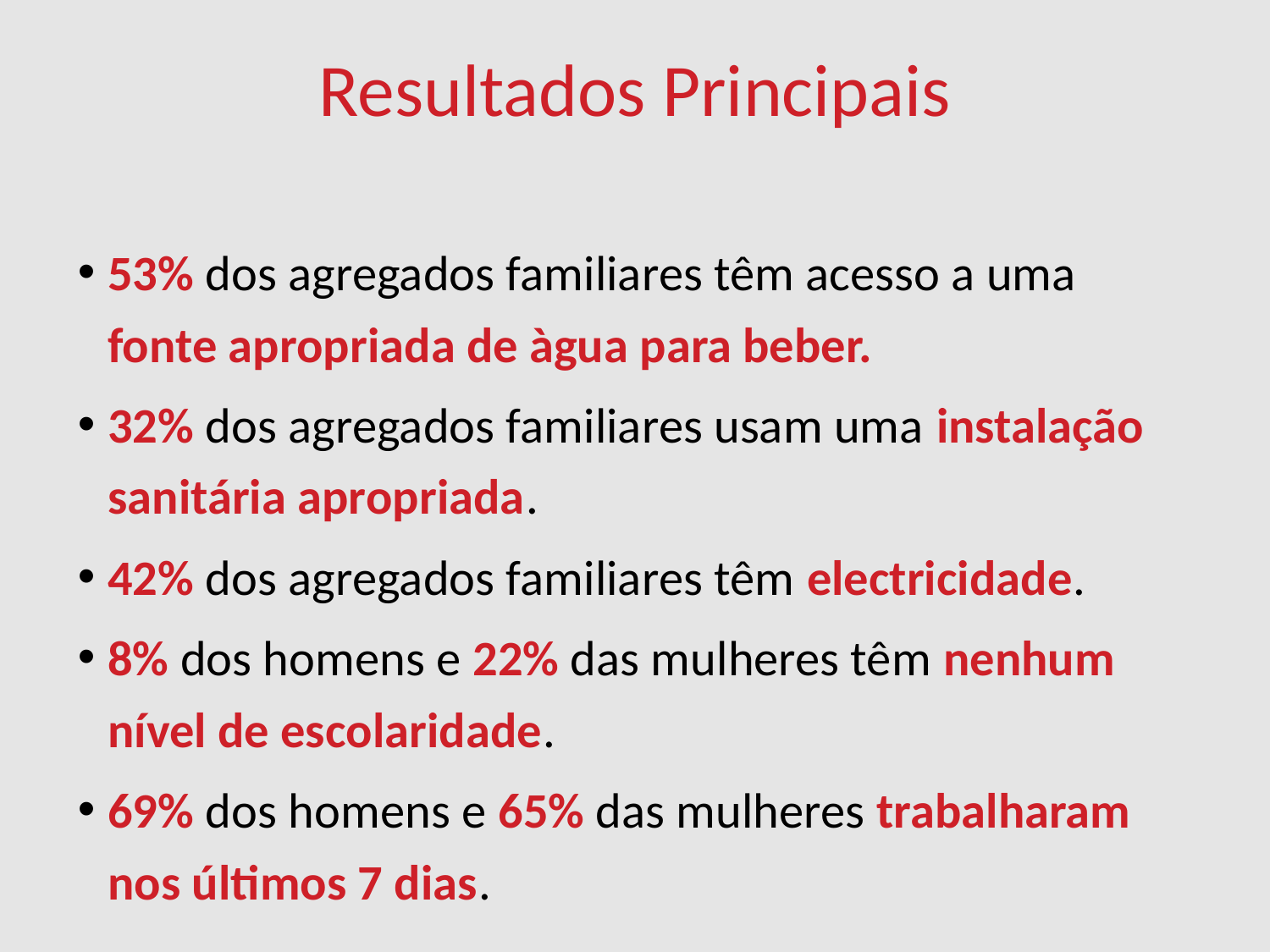

# Resultados Principais
53% dos agregados familiares têm acesso a uma fonte apropriada de àgua para beber.
32% dos agregados familiares usam uma instalação sanitária apropriada.
42% dos agregados familiares têm electricidade.
8% dos homens e 22% das mulheres têm nenhum nível de escolaridade.
69% dos homens e 65% das mulheres trabalharam nos últimos 7 dias.